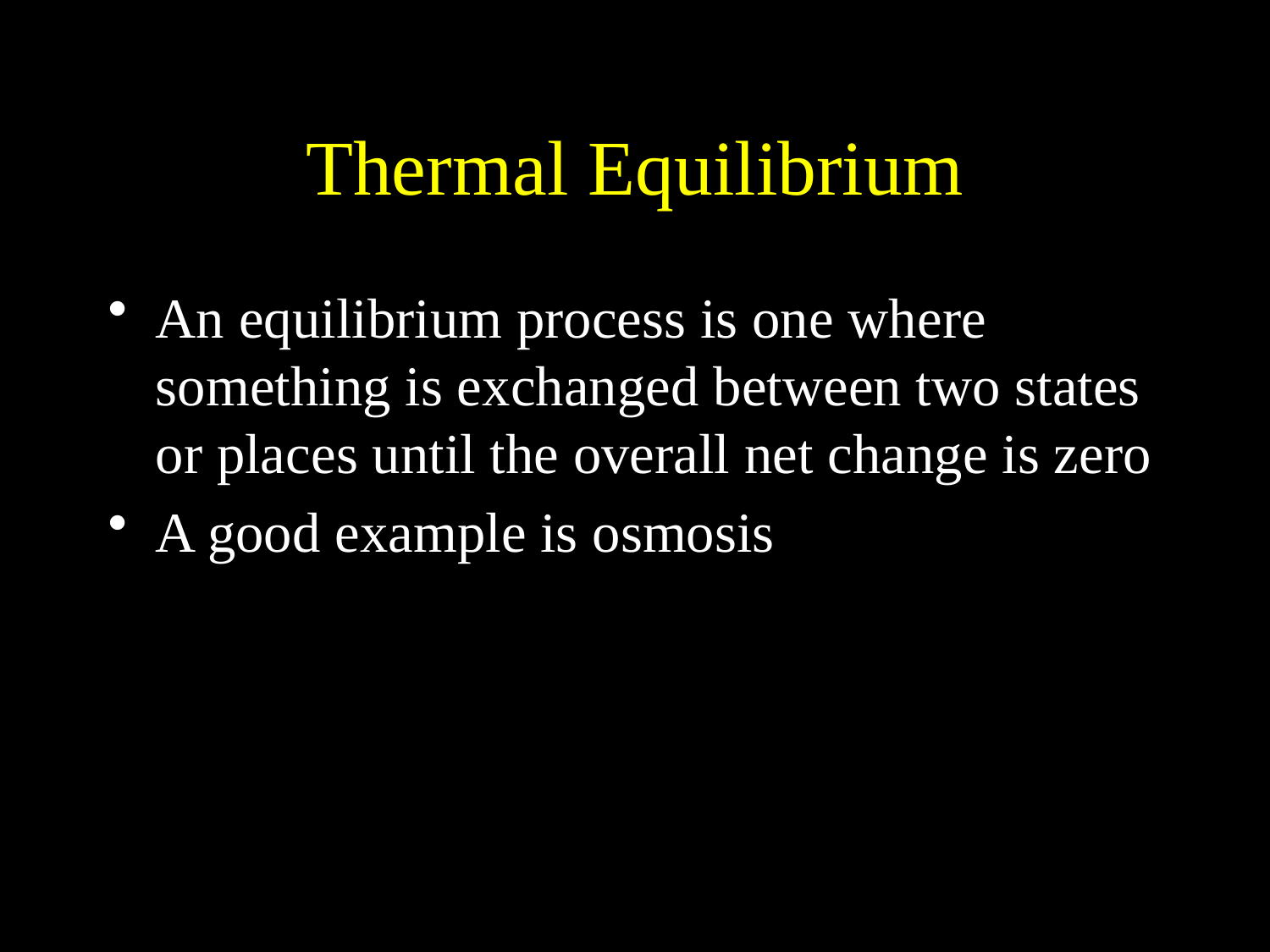

# Thermal Equilibrium
An equilibrium process is one where something is exchanged between two states or places until the overall net change is zero
A good example is osmosis